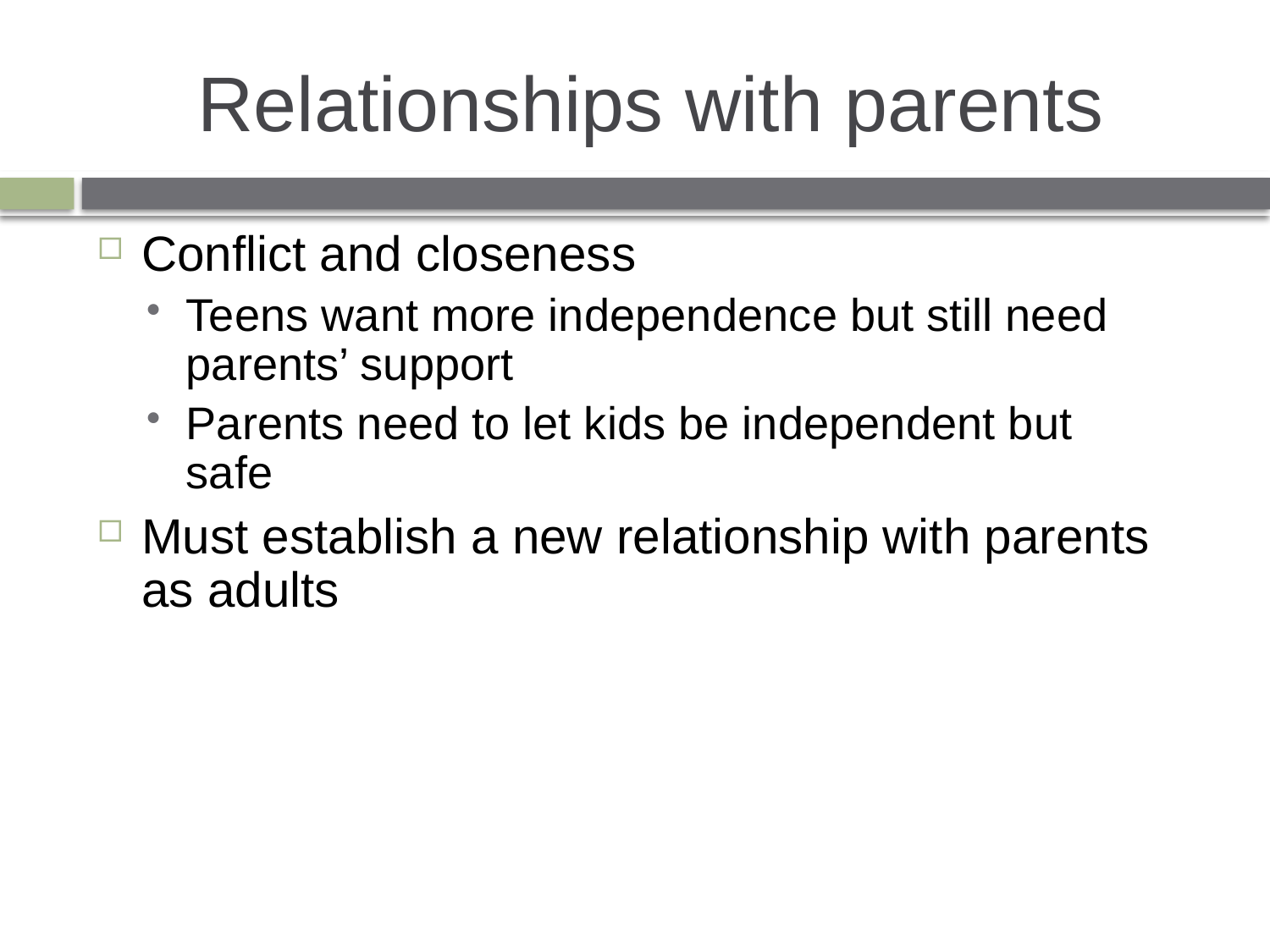

# Relationships with parents
Conflict and closeness
Teens want more independence but still need parents’ support
Parents need to let kids be independent but safe
Must establish a new relationship with parents as adults